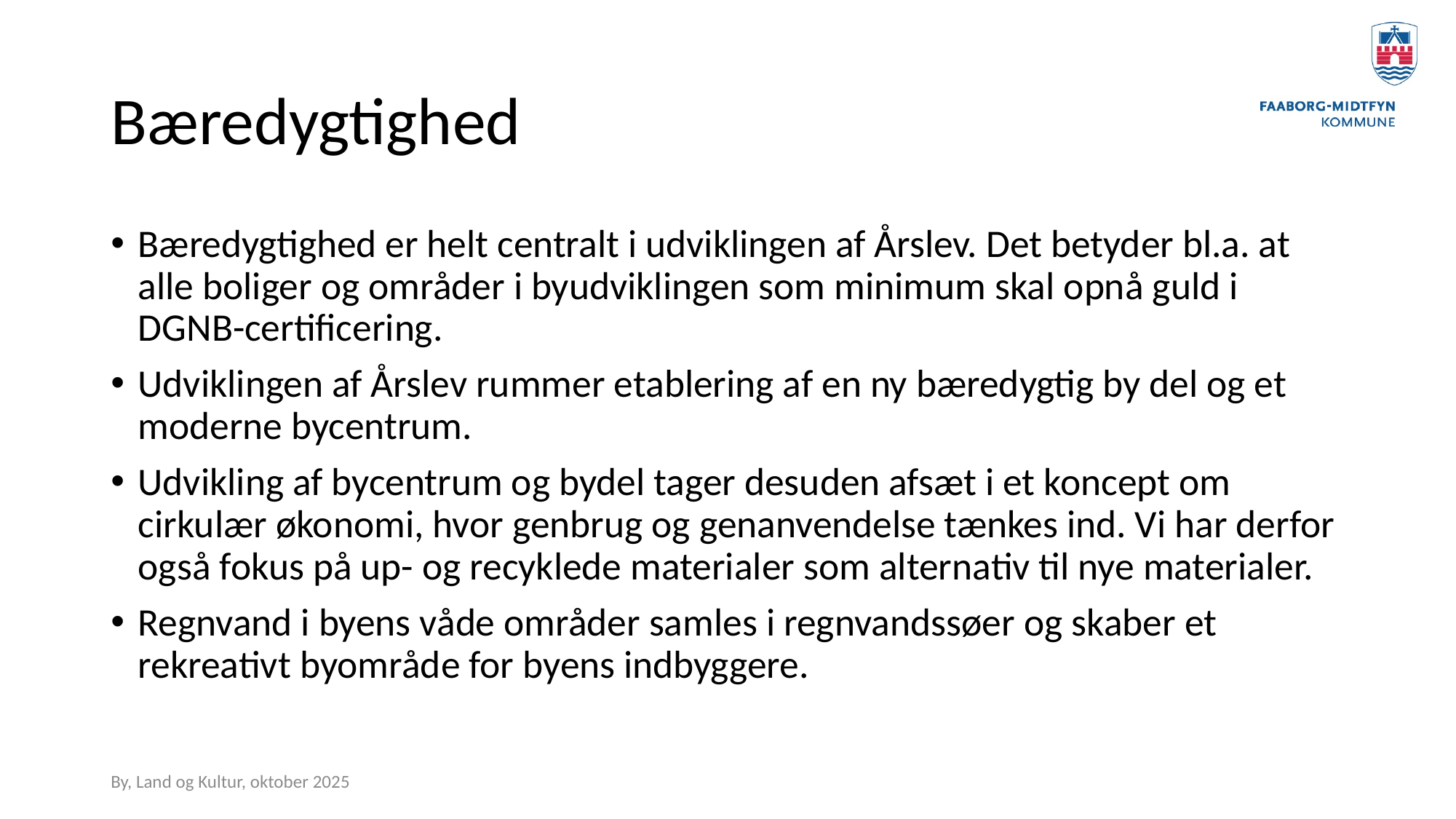

# Bæredygtighed
Bæredygtighed er helt centralt i udviklingen af Årslev. Det betyder bl.a. at alle boliger og områder i byudviklingen som minimum skal opnå guld i DGNB-certificering.
Udviklingen af Årslev rummer etablering af en ny bæredygtig by del og et moderne bycentrum.
Udvikling af bycentrum og bydel tager desuden afsæt i et koncept om cirkulær økonomi, hvor genbrug og genanvendelse tænkes ind. Vi har derfor også fokus på up- og recyklede materialer som alternativ til nye materialer.
Regnvand i byens våde områder samles i regnvandssøer og skaber et rekreativt byområde for byens indbyggere.

By, Land og Kultur, oktober 2025